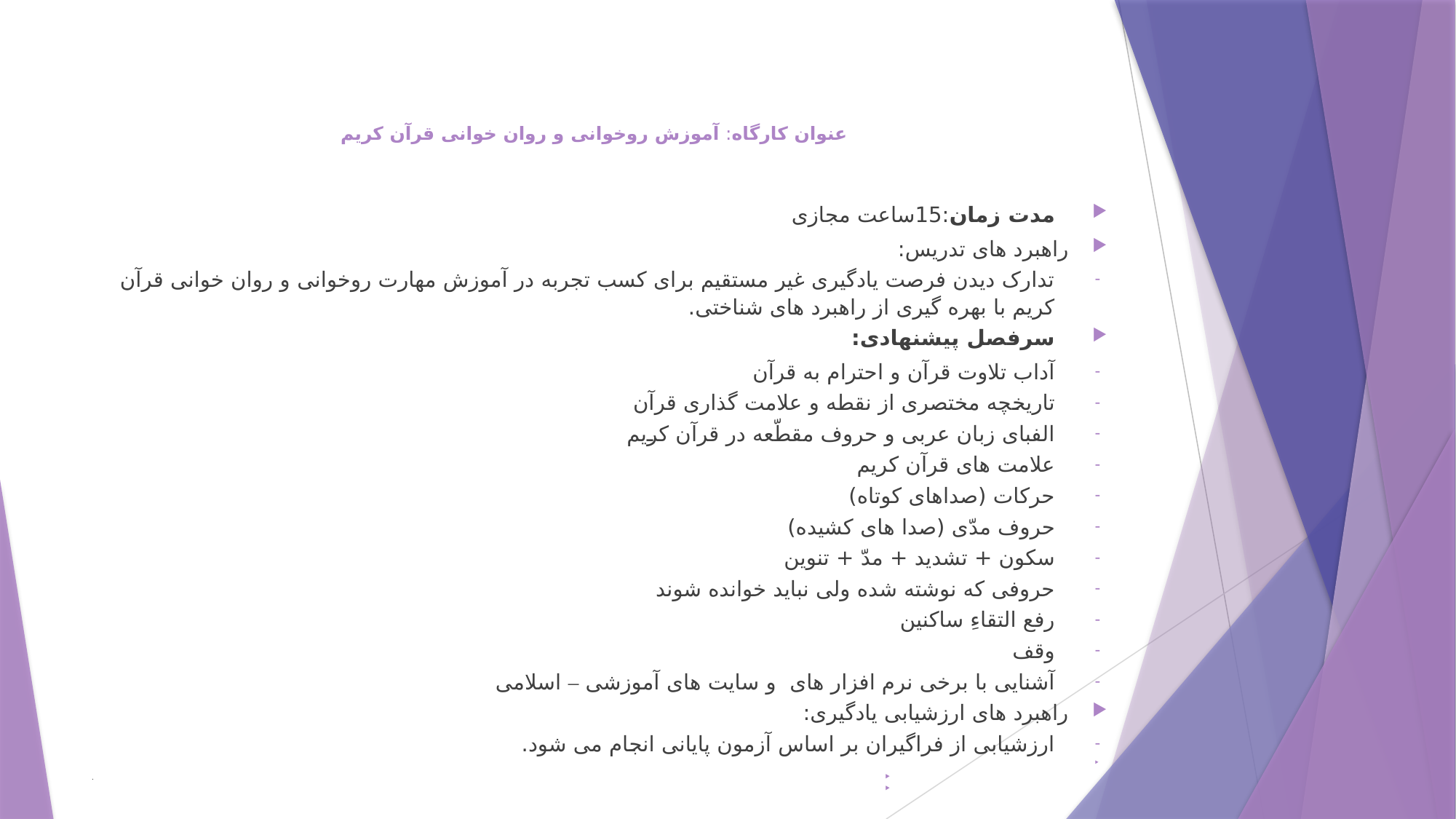

# عنوان کارگاه: آموزش روخوانی و روان خوانی قرآن کریم
مدت زمان:15ساعت مجازی
راهبرد های تدریس:
تدارک دیدن فرصت یادگیری غیر مستقیم برای کسب تجربه در آموزش مهارت روخوانی و روان خوانی قرآن کریم با بهره گیری از راهبرد های شناختی.
سرفصل پیشنهادی:
آداب تلاوت قرآن و احترام به قرآن
تاریخچه مختصری از نقطه و علامت گذاری قرآن
الفبای زبان عربی و حروف مقطّعه در قرآن کریم
علامت های قرآن کریم
حرکات (صداهای کوتاه)
حروف مدّی (صدا های کشیده)
سکون + تشدید + مدّ + تنوین
حروفی که نوشته شده ولی نباید خوانده شوند
رفع التقاءِ ساکنین
وقف
آشنایی با برخی نرم افزار های  و سایت های آموزشی – اسلامی
راهبرد های ارزشیابی یادگیری:
ارزشیابی از فراگیران بر اساس آزمون پایانی انجام می شود.

.